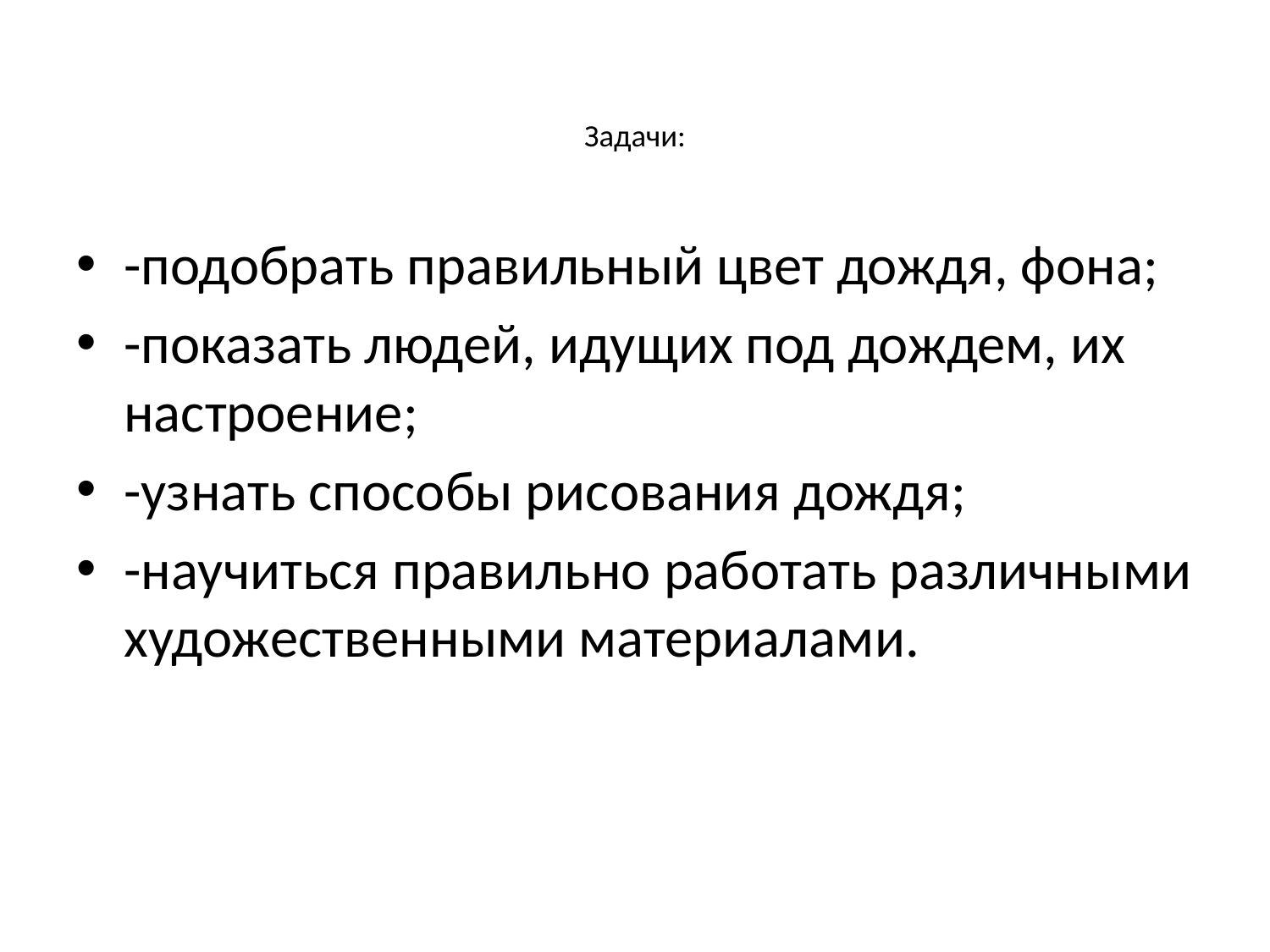

# Задачи:
-подобрать правильный цвет дождя, фона;
-показать людей, идущих под дождем, их настроение;
-узнать способы рисования дождя;
-научиться правильно работать различными художественными материалами.